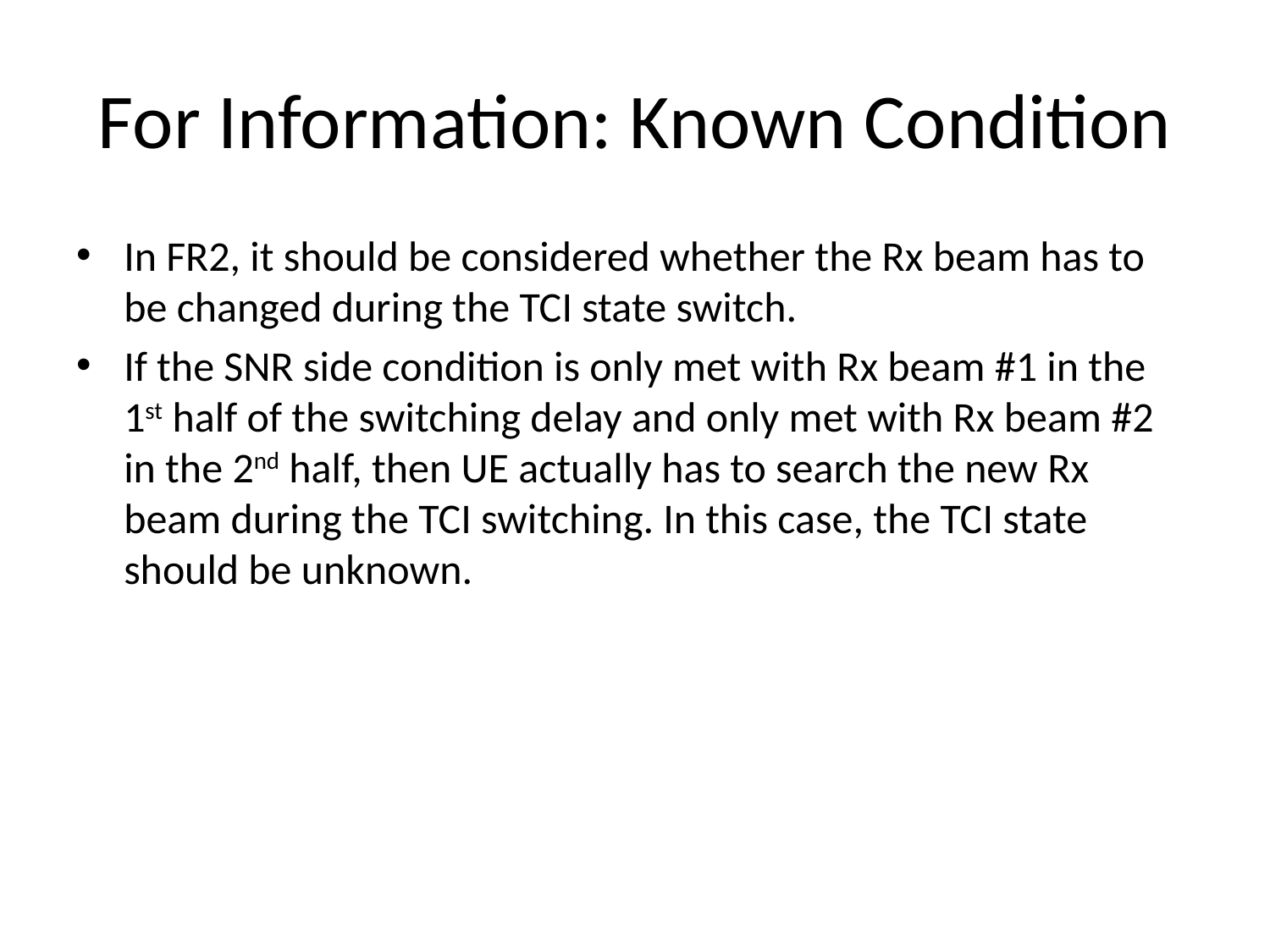

# For Information: Known Condition
In FR2, it should be considered whether the Rx beam has to be changed during the TCI state switch.
If the SNR side condition is only met with Rx beam #1 in the 1st half of the switching delay and only met with Rx beam #2 in the 2nd half, then UE actually has to search the new Rx beam during the TCI switching. In this case, the TCI state should be unknown.